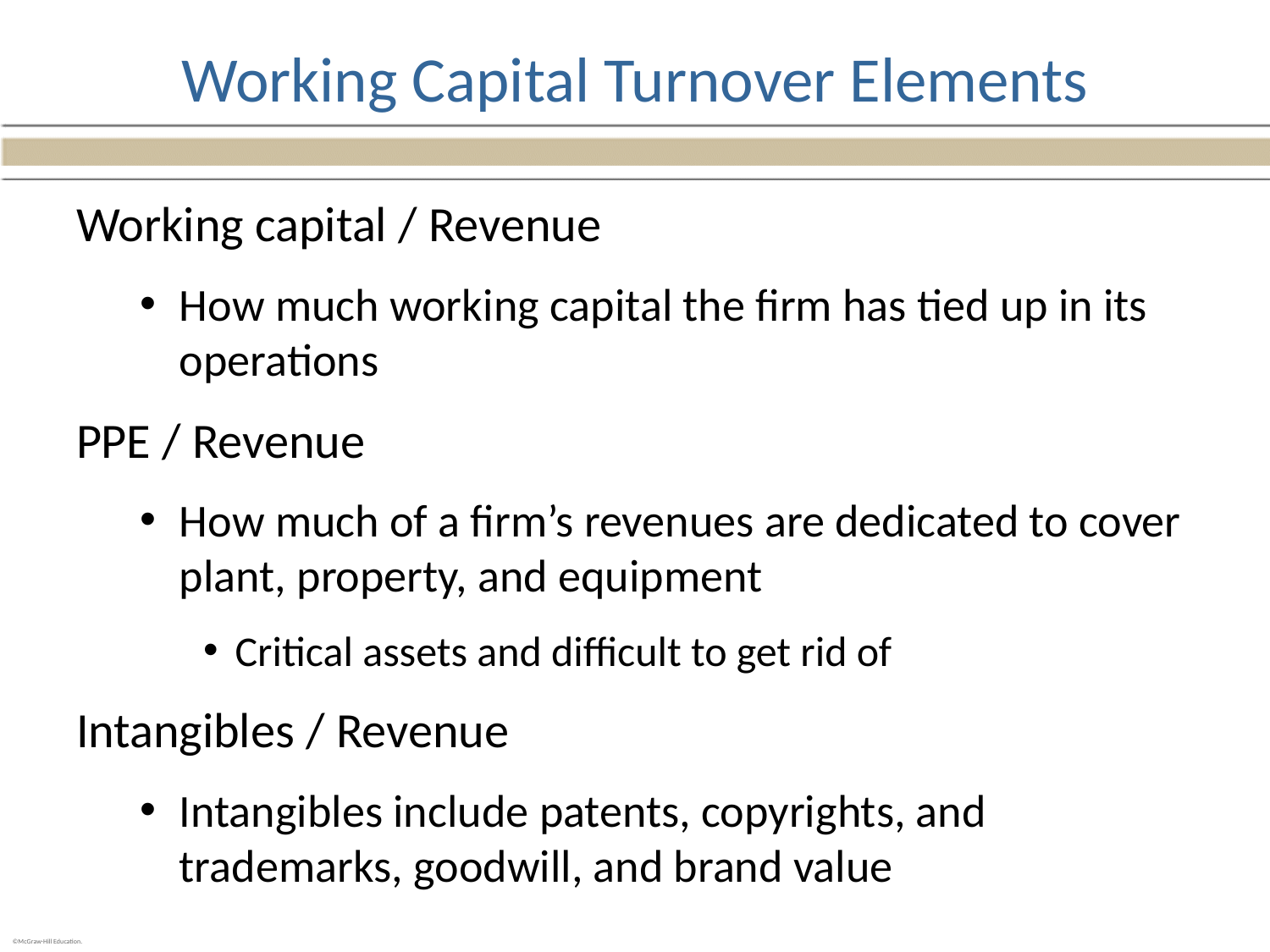

# Working Capital Turnover Elements
Working capital / Revenue
How much working capital the firm has tied up in its operations
PPE / Revenue
How much of a firm’s revenues are dedicated to cover plant, property, and equipment
Critical assets and difficult to get rid of
Intangibles / Revenue
Intangibles include patents, copyrights, and trademarks, goodwill, and brand value